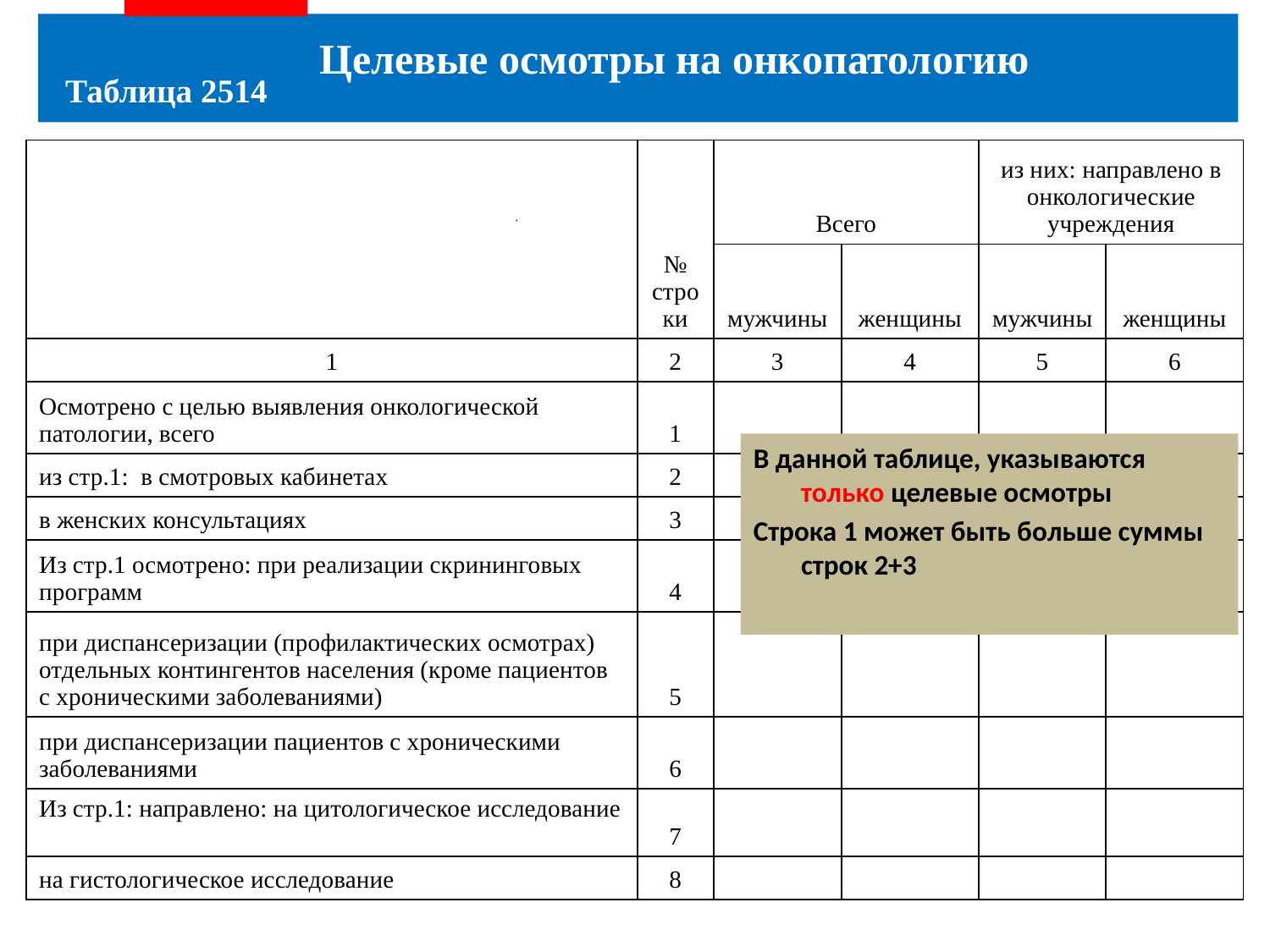

Целевые осмотры на онкопатологию
# Таблица 2514
|  | № строки | Всего |  | из них: направлено в онкологические учреждения |  |
| --- | --- | --- | --- | --- | --- |
|  |  | мужчины | женщины | мужчины | женщины |
| 1 | 2 | 3 | 4 | 5 | 6 |
| Осмотрено с целью выявления онкологической патологии, всего | 1 |  |  |  |  |
| из стр.1: в смотровых кабинетах | 2 |  |  |  |  |
| в женских консультациях | 3 |  |  |  |  |
| Из стр.1 осмотрено: при реализации скрининговых программ | 4 |  |  |  |  |
| при диспансеризации (профилактических осмотрах) отдельных контингентов населения (кроме пациентов с хроническими заболеваниями) | 5 |  |  |  |  |
| при диспансеризации пациентов с хроническими заболеваниями | 6 |  |  |  |  |
| Из стр.1: направлено: на цитологическое исследование | 7 |  |  |  |  |
| на гистологическое исследование | 8 |  |  |  |  |

В данной таблице, указываются только целевые осмотры
Строка 1 может быть больше суммы строк 2+3